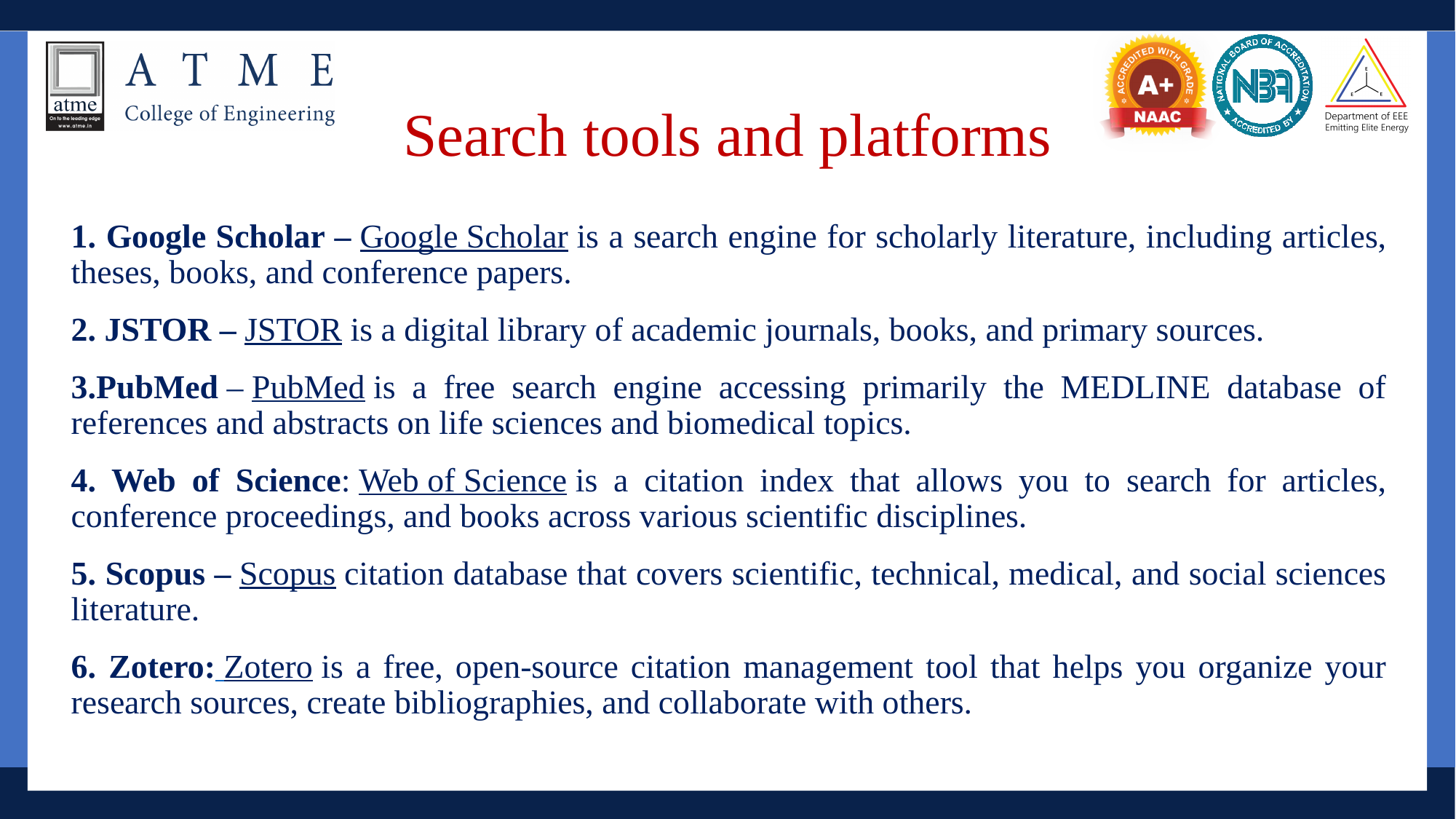

# Search tools and platforms
1. Google Scholar – Google Scholar is a search engine for scholarly literature, including articles, theses, books, and conference papers.
2. JSTOR – JSTOR is a digital library of academic journals, books, and primary sources.
3.PubMed – PubMed is a free search engine accessing primarily the MEDLINE database of references and abstracts on life sciences and biomedical topics.
4. Web of Science: Web of Science is a citation index that allows you to search for articles, conference proceedings, and books across various scientific disciplines.
5. Scopus – Scopus citation database that covers scientific, technical, medical, and social sciences literature.
6. Zotero: Zotero is a free, open-source citation management tool that helps you organize your research sources, create bibliographies, and collaborate with others.